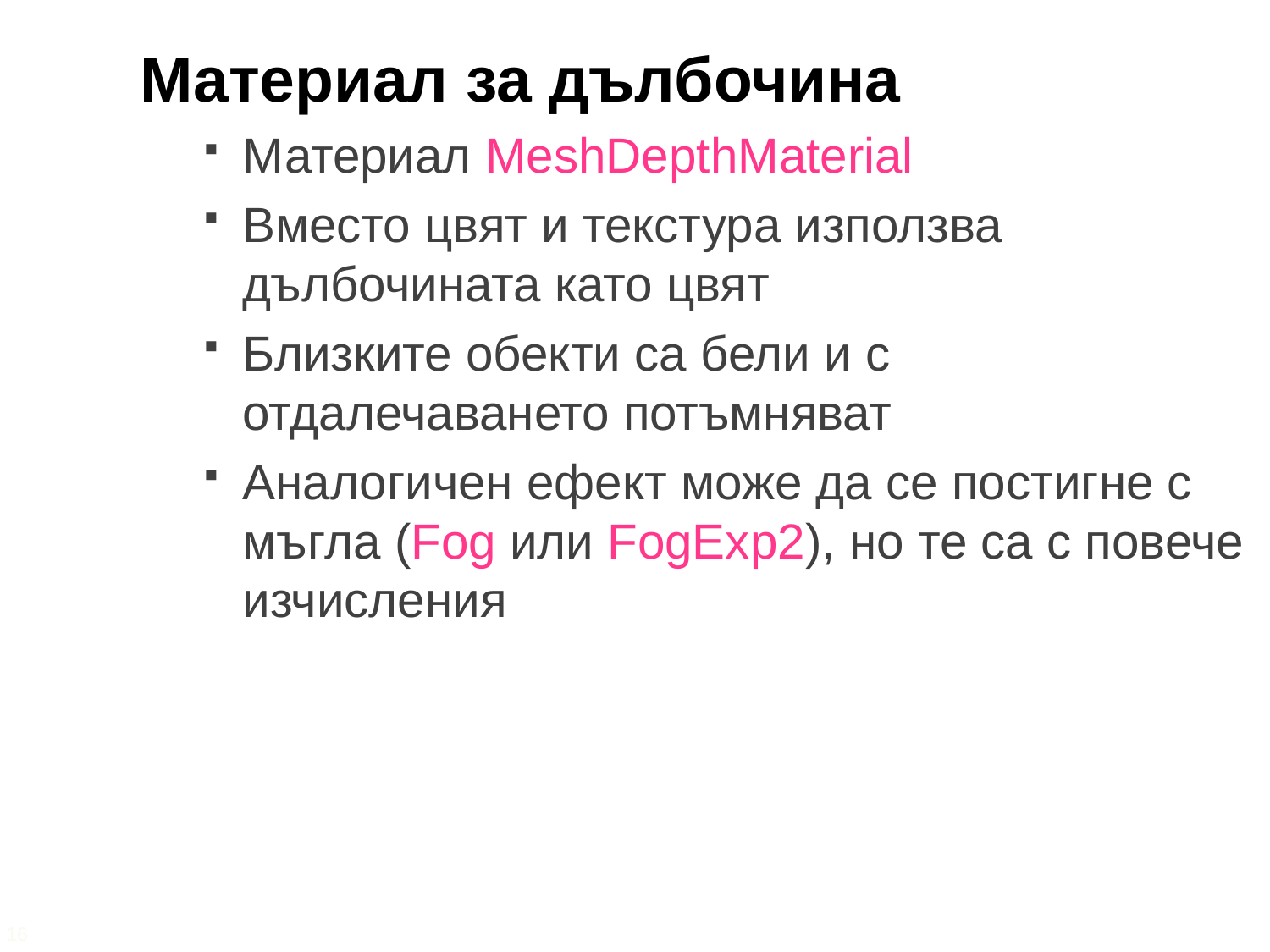

Материал за дълбочина
Материал MeshDepthMaterial
Вместо цвят и текстура използва дълбочината като цвят
Близките обекти са бели и с отдалечаването потъмняват
Аналогичен ефект може да се постигне с мъгла (Fog или FogExp2), но те са с повече изчисления